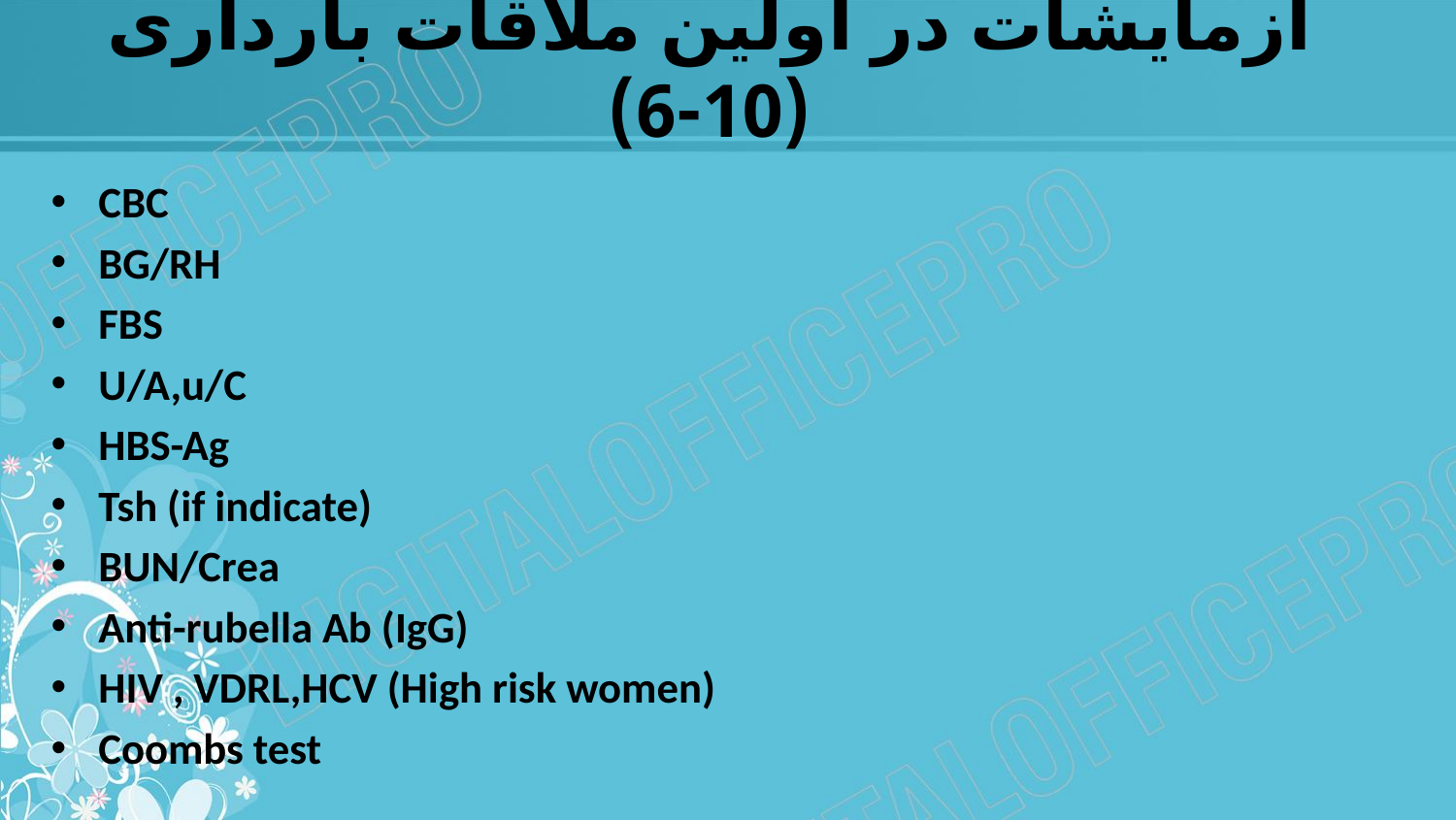

# آزمایشات در اولین ملاقات بارداری (10-6)
CBC
BG/RH
FBS
U/A,u/C
HBS-Ag
Tsh (if indicate)
BUN/Crea
Anti-rubella Ab (IgG)
HIV , VDRL,HCV (High risk women)
Coombs test